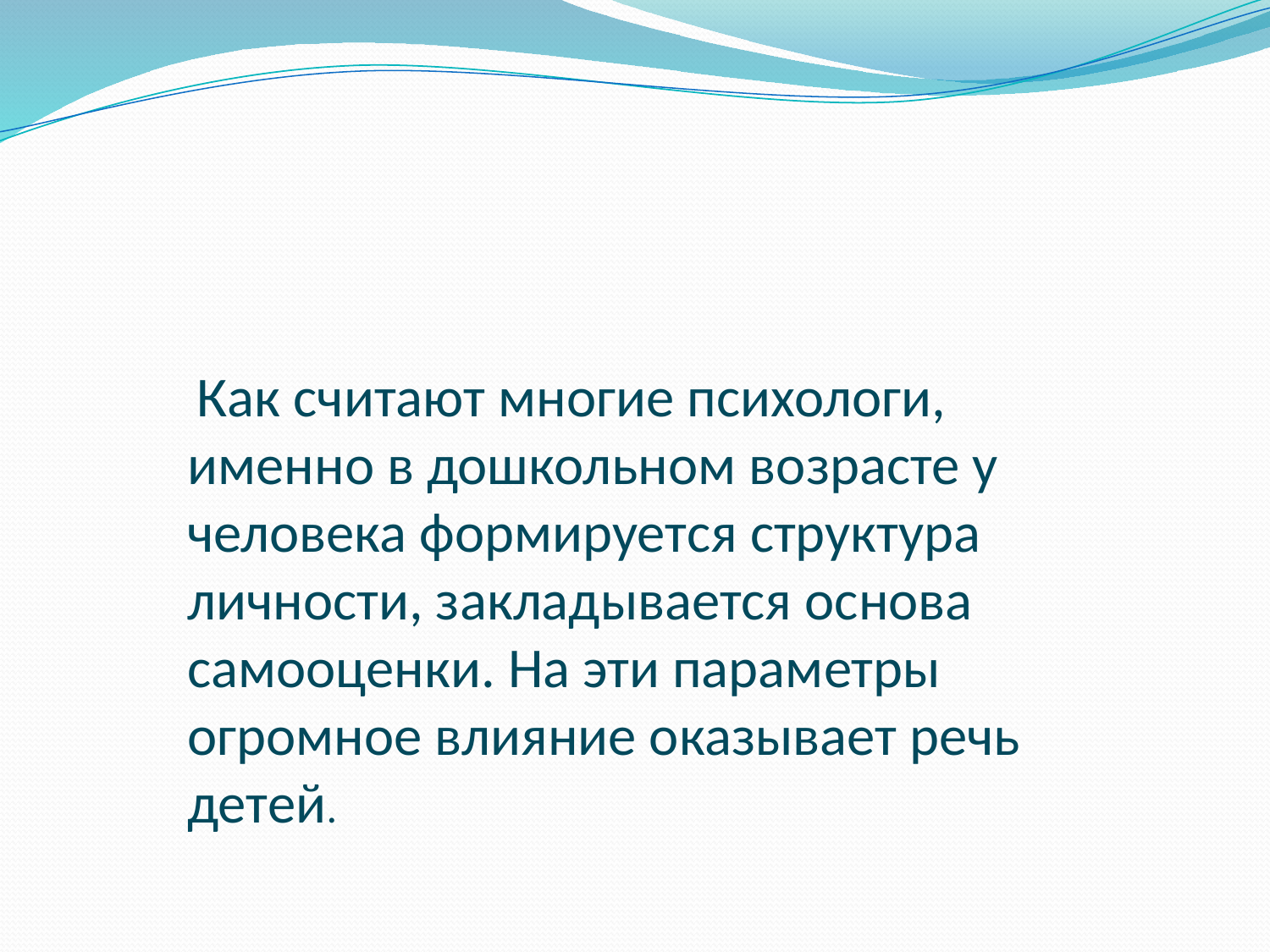

Как считают многие психологи, именно в дошкольном возрасте у человека формируется структура личности, закладывается основа самооценки. На эти параметры огромное влияние оказывает речь детей.